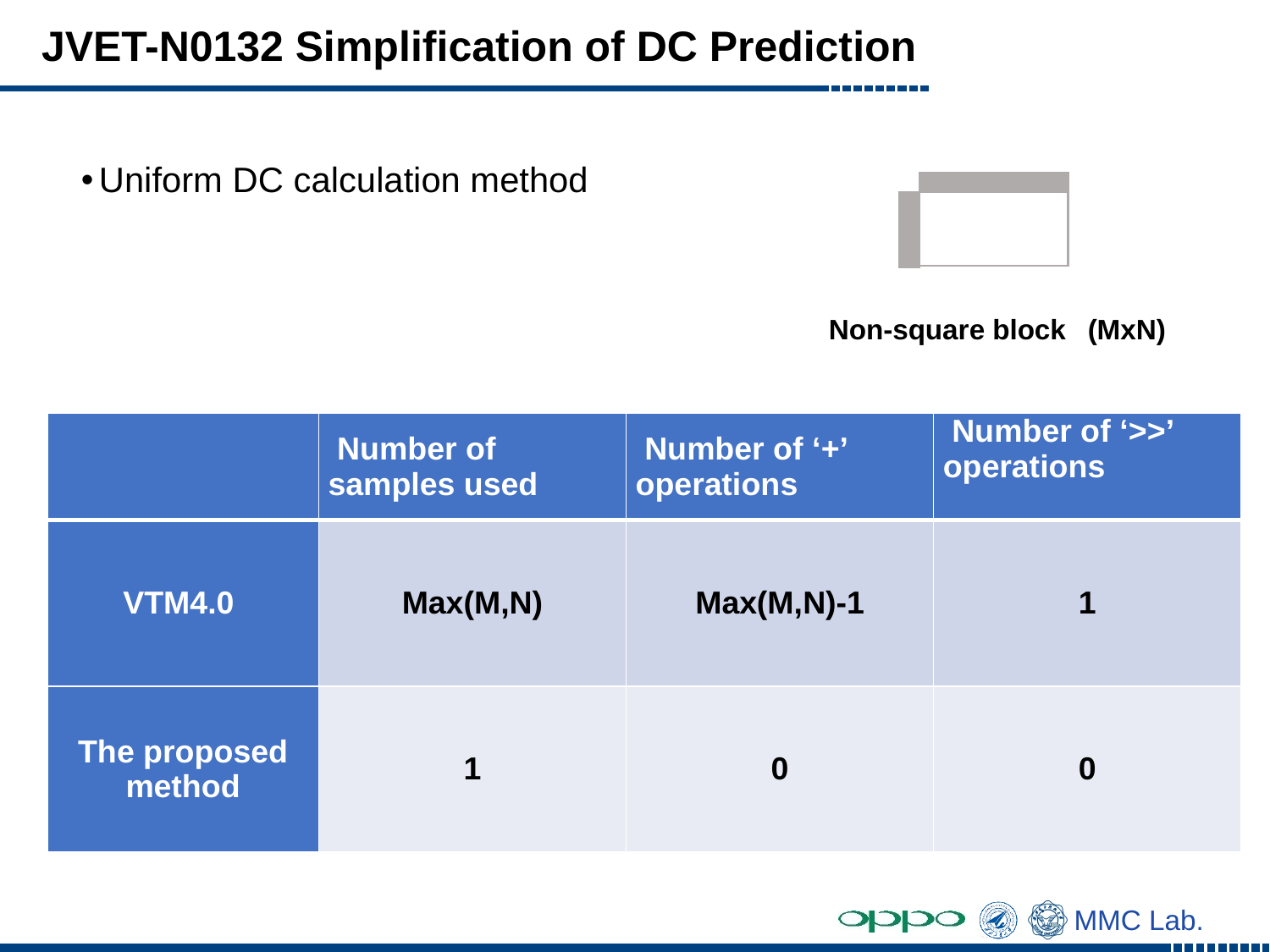

# JVET-N0132 Simplification of DC Prediction
Uniform DC calculation method

(MxN)
Non-square block
|  | Number of samples used | Number of ‘+’ operations | Number of ‘>>’ operations |
| --- | --- | --- | --- |
| VTM4.0 | Max(M,N) | Max(M,N)-1 | 1 |
| The proposed method | 1 | 0 | 0 |